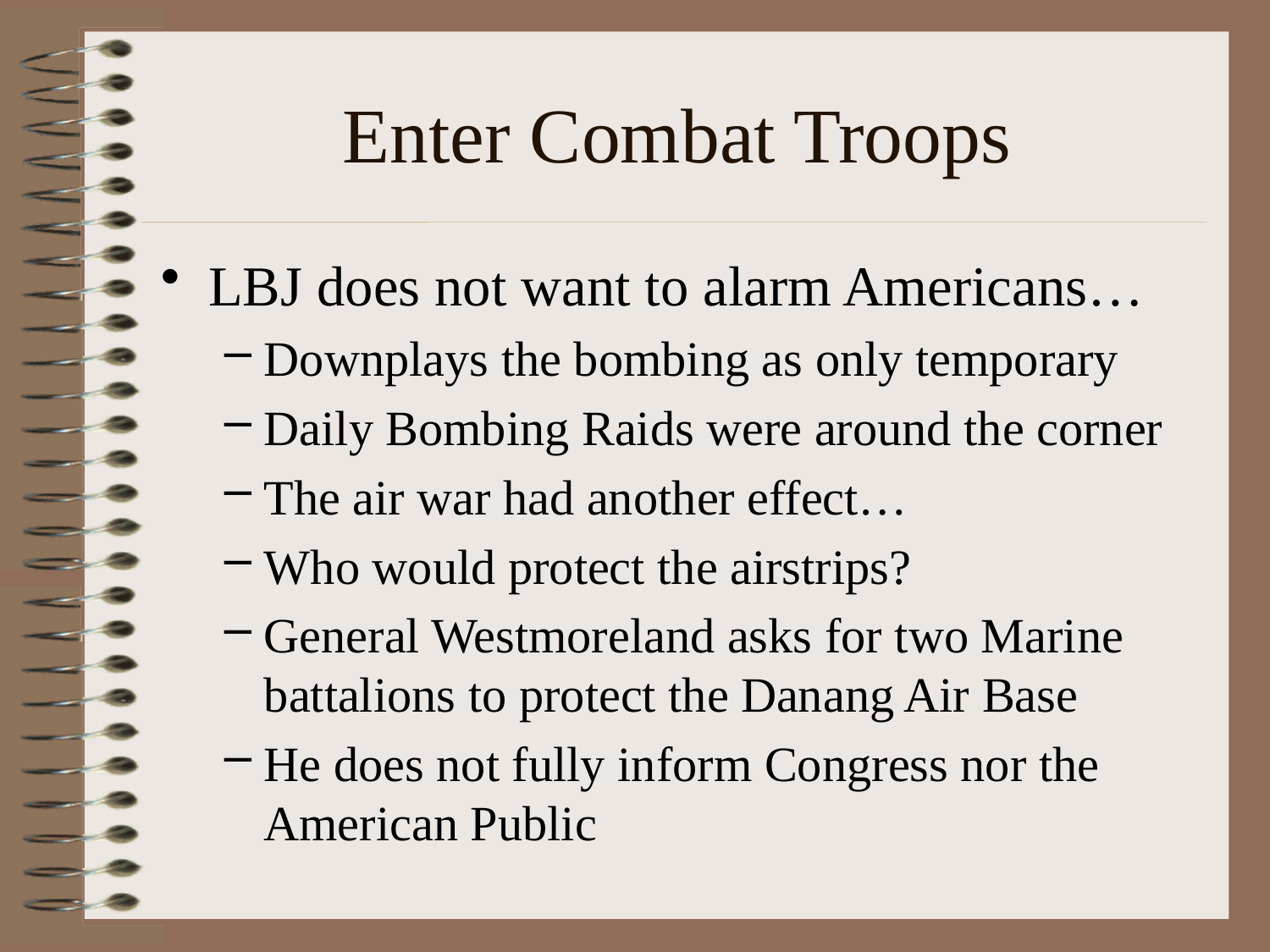

# Enter Combat Troops
LBJ does not want to alarm Americans…
Downplays the bombing as only temporary
Daily Bombing Raids were around the corner
The air war had another effect…
Who would protect the airstrips?
General Westmoreland asks for two Marine battalions to protect the Danang Air Base
He does not fully inform Congress nor the American Public